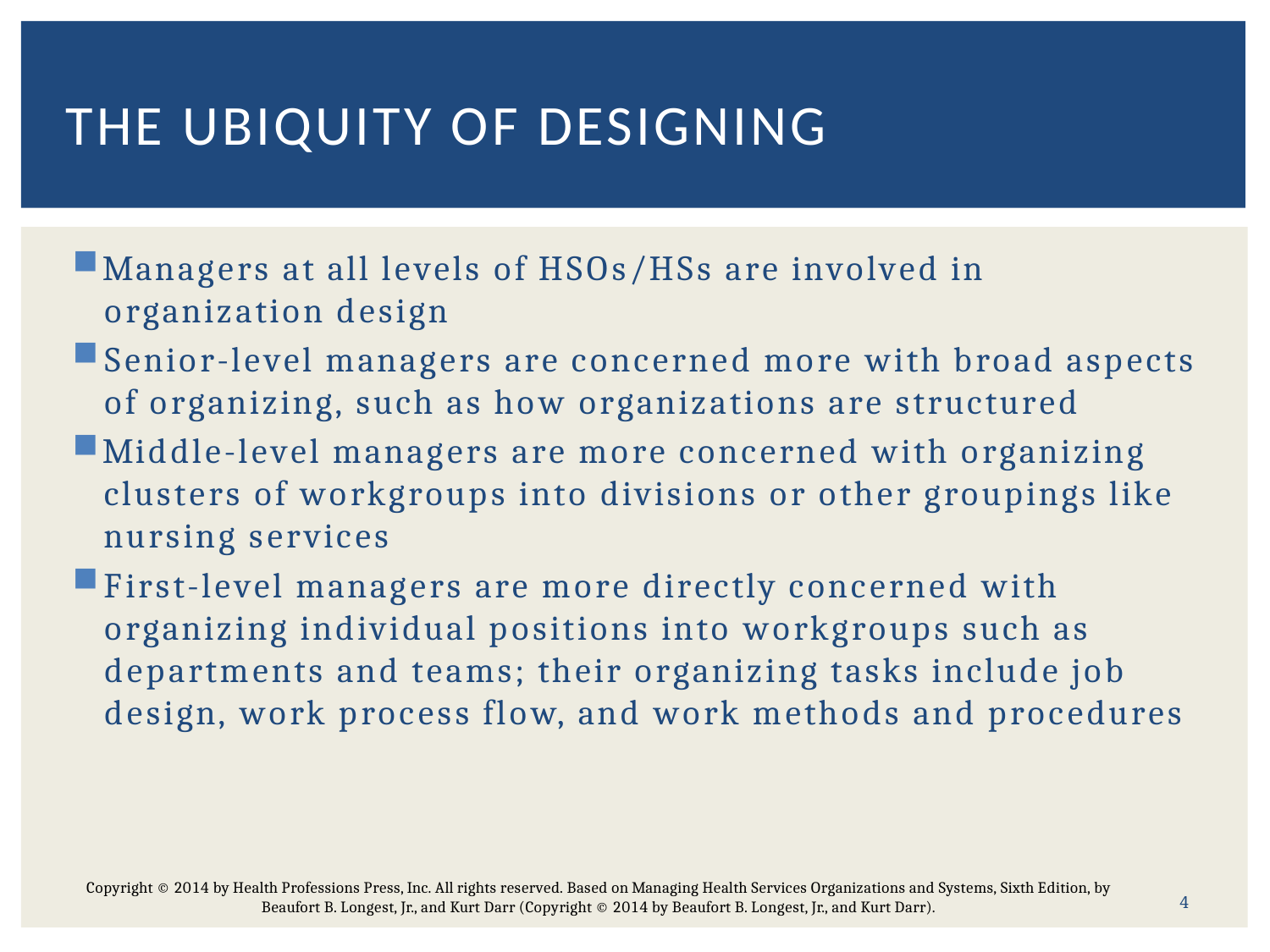

# The ubiquity of designing
Managers at all levels of HSOs/HSs are involved in organization design
Senior-level managers are concerned more with broad aspects of organizing, such as how organizations are structured
Middle-level managers are more concerned with organizing clusters of workgroups into divisions or other groupings like nursing services
First-level managers are more directly concerned with organizing individual positions into workgroups such as departments and teams; their organizing tasks include job design, work process flow, and work methods and procedures

4